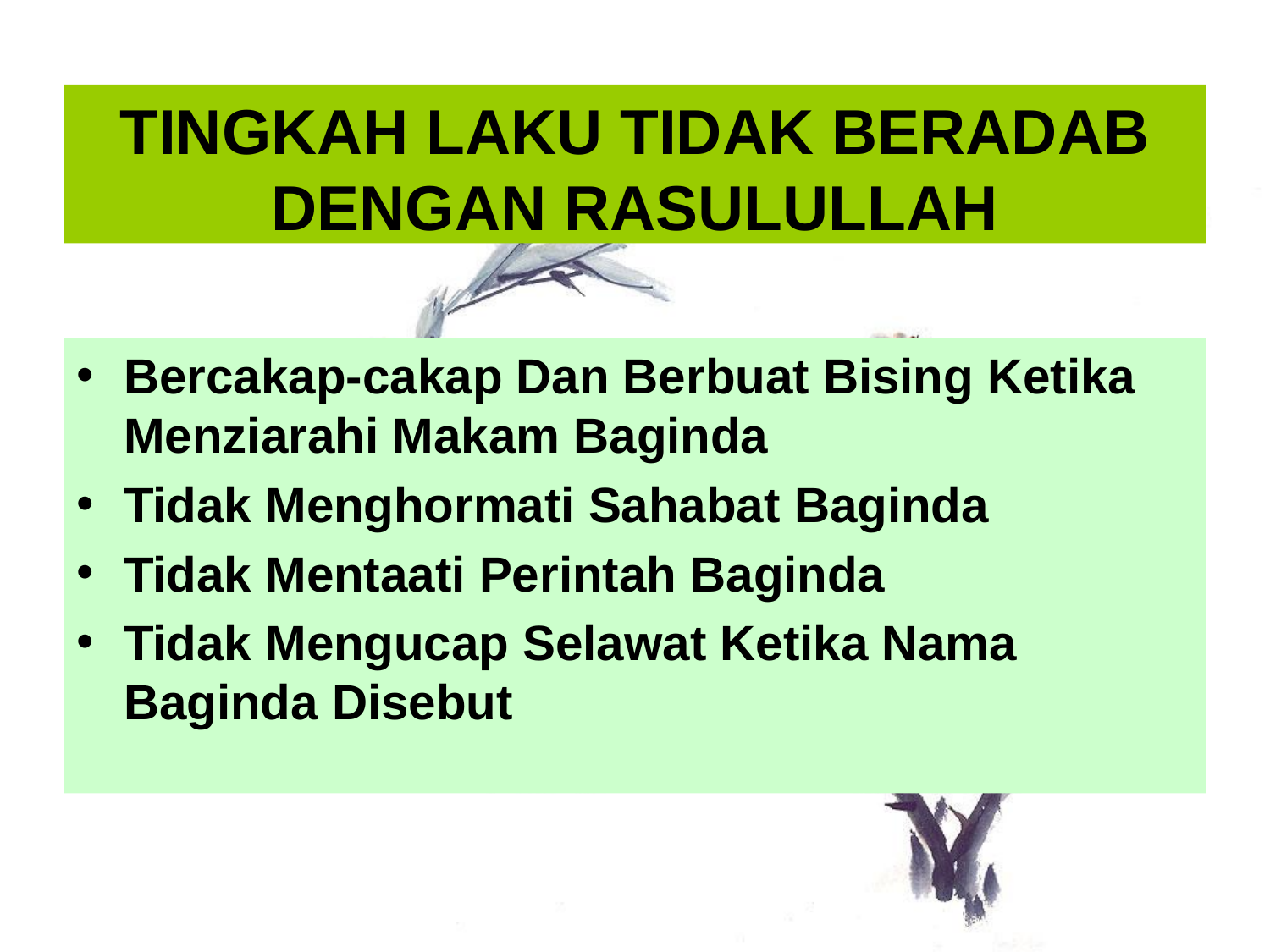

# TINGKAH LAKU TIDAK BERADAB DENGAN RASULULLAH
Bercakap-cakap Dan Berbuat Bising Ketika Menziarahi Makam Baginda
Tidak Menghormati Sahabat Baginda
Tidak Mentaati Perintah Baginda
Tidak Mengucap Selawat Ketika Nama Baginda Disebut